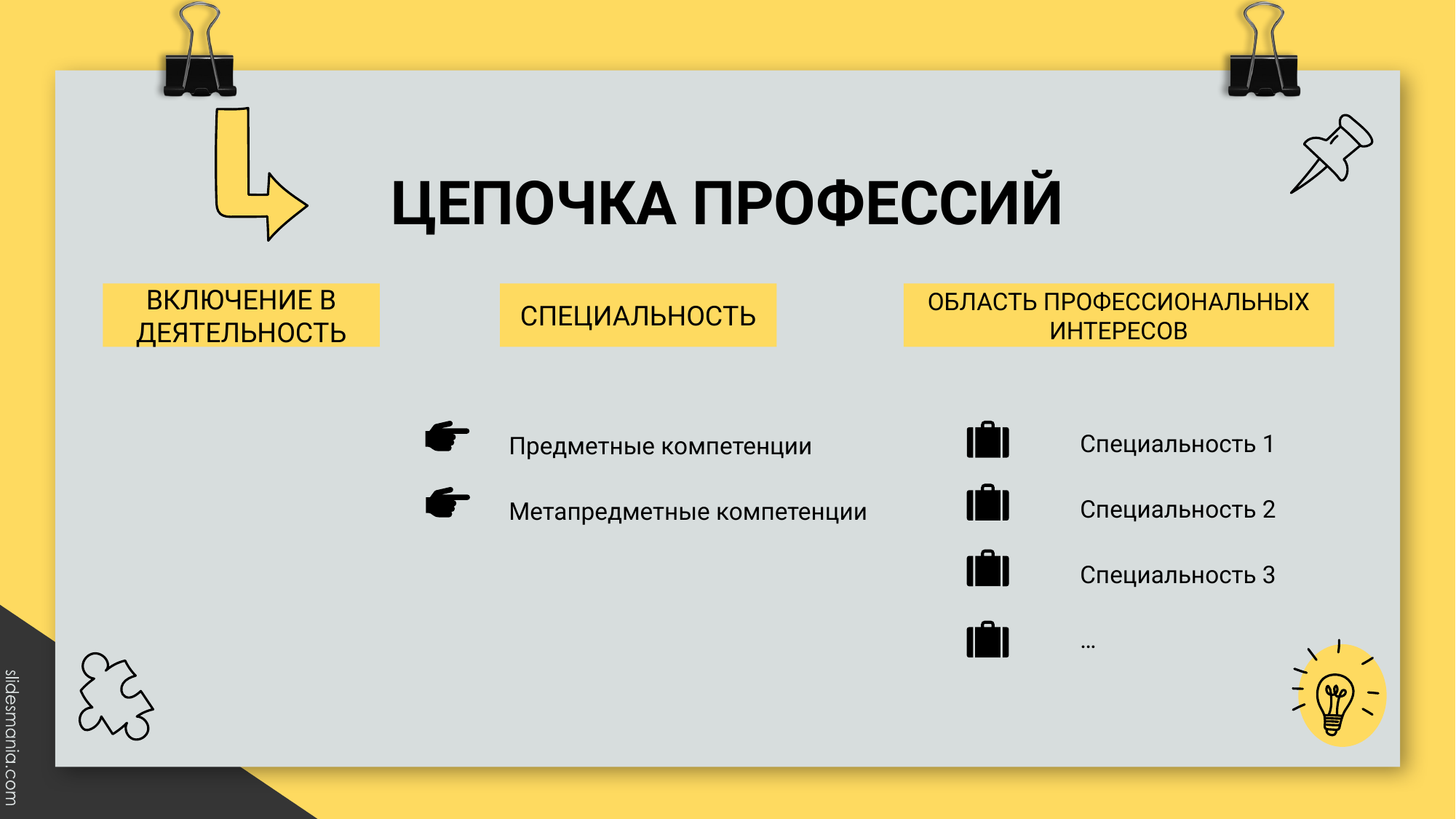

# ЦЕПОЧКА ПРОФЕССИЙ
ВКЛЮЧЕНИЕ В ДЕЯТЕЛЬНОСТЬ
СПЕЦИАЛЬНОСТЬ
ОБЛАСТЬ ПРОФЕССИОНАЛЬНЫХ ИНТЕРЕСОВ
Специальность 1
Специальность 2
Специальность 3
…
Предметные компетенции
Метапредметные компетенции